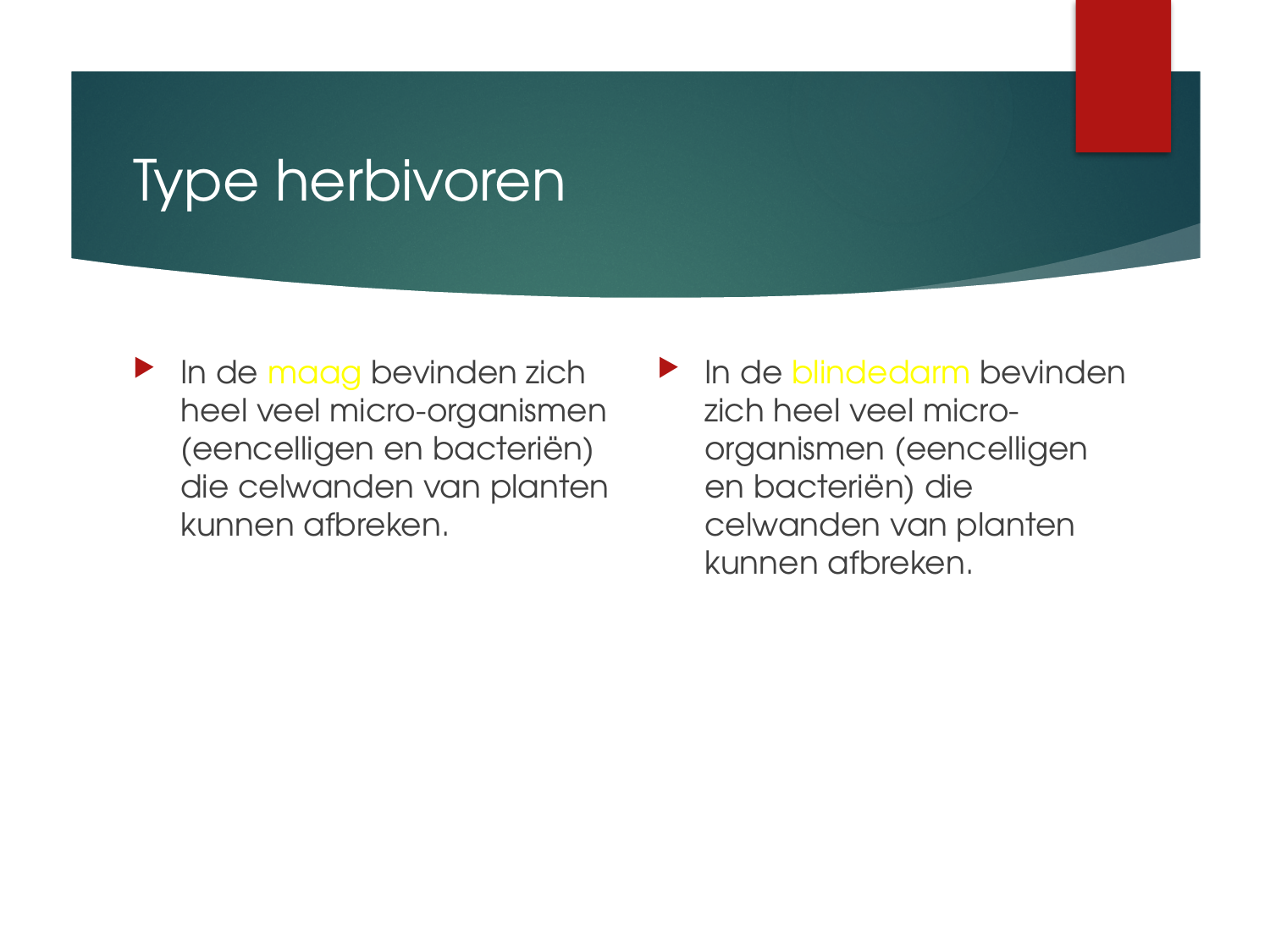

# Type herbivoren
In de maag bevinden zich heel veel micro-organismen (eencelligen en bacteriën) die celwanden van planten kunnen afbreken.
In de blindedarm bevinden zich heel veel micro-organismen (eencelligen en bacteriën) die celwanden van planten kunnen afbreken.